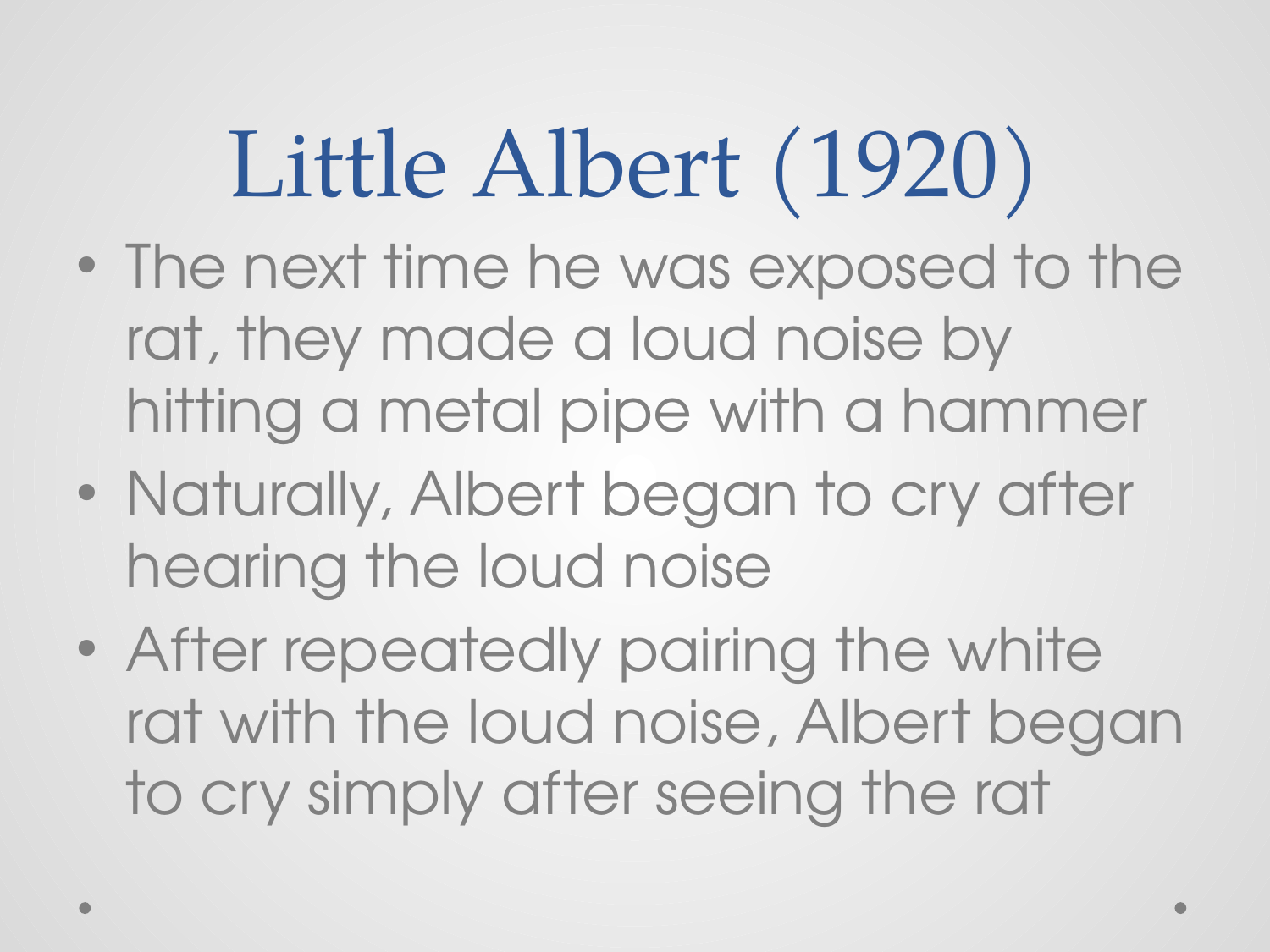

# Little Albert (1920)
The next time he was exposed to the rat, they made a loud noise by hitting a metal pipe with a hammer
Naturally, Albert began to cry after hearing the loud noise
After repeatedly pairing the white rat with the loud noise, Albert began to cry simply after seeing the rat